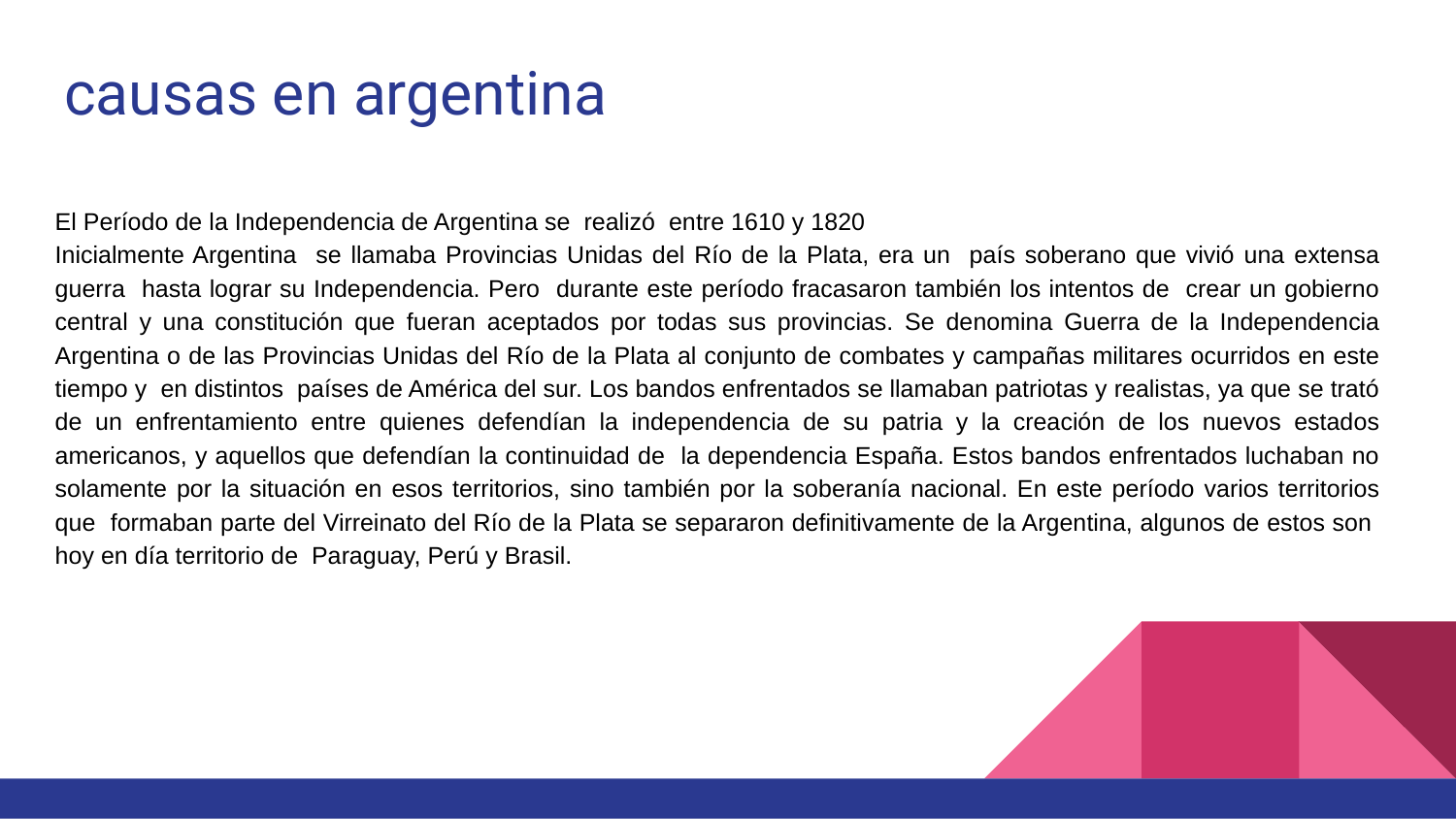

# causas en argentina

El Período de la Independencia de Argentina se  realizó  entre 1610 y 1820
Inicialmente Argentina  se llamaba Provincias Unidas del Río de la Plata, era un  país soberano que vivió una extensa guerra  hasta lograr su Independencia. Pero  durante este período fracasaron también los intentos de  crear un gobierno central y una constitución que fueran aceptados por todas sus provincias. Se denomina Guerra de la Independencia Argentina o de las Provincias Unidas del Río de la Plata al conjunto de combates y campañas militares ocurridos en este tiempo y  en distintos  países de América del sur. Los bandos enfrentados se llamaban patriotas y realistas, ya que se trató de un enfrentamiento entre quienes defendían la independencia de su patria y la creación de los nuevos estados americanos, y aquellos que defendían la continuidad de  la dependencia España. Estos bandos enfrentados luchaban no solamente por la situación en esos territorios, sino también por la soberanía nacional. En este período varios territorios que  formaban parte del Virreinato del Río de la Plata se separaron definitivamente de la Argentina, algunos de estos son  hoy en día territorio de  Paraguay, Perú y Brasil.